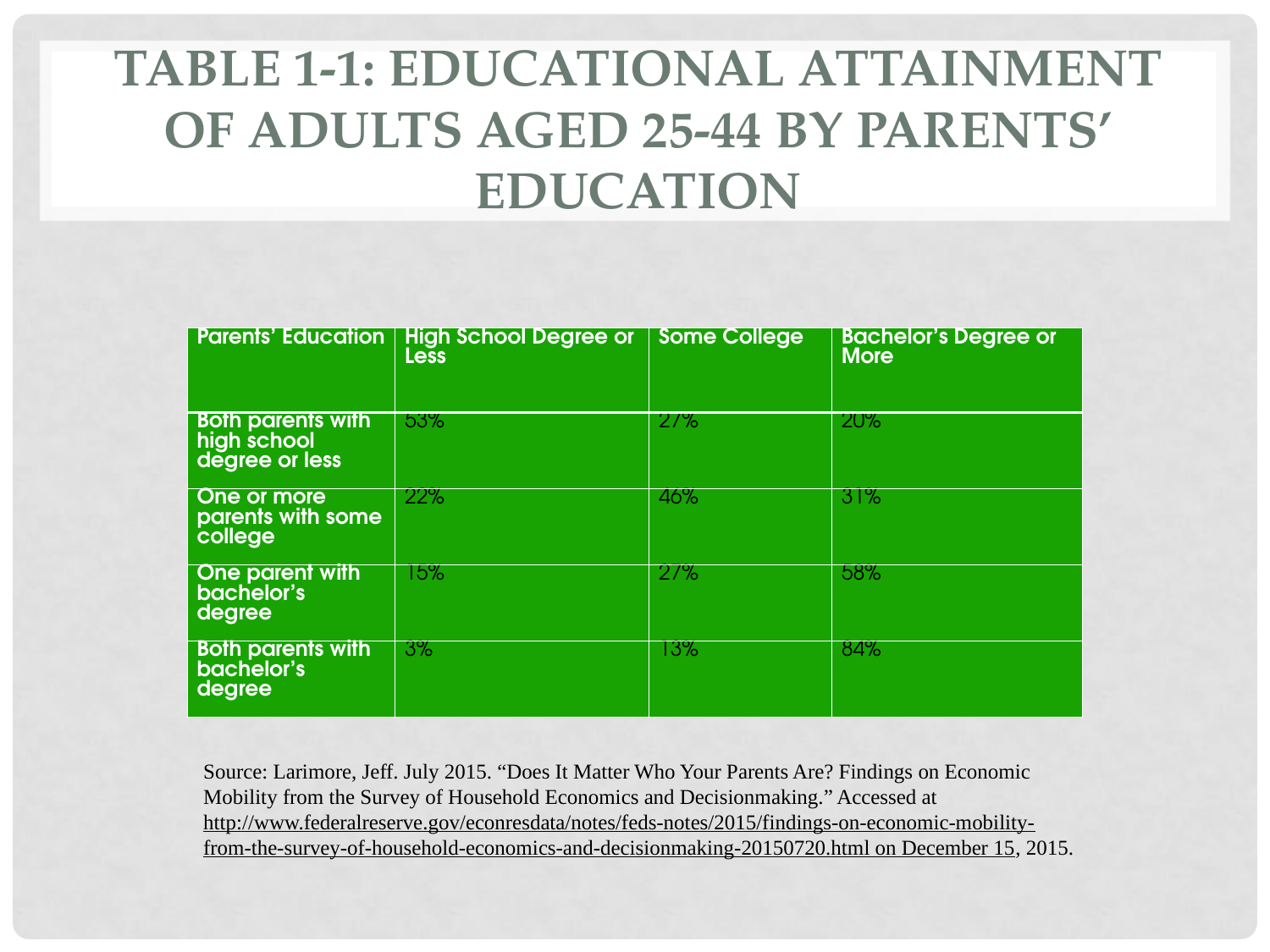

# TABLE 1-1: EDUCATIONAL ATTAINMENT OF ADULTS AGED 25-44 BY PARENTS’ EDUCATION

| Parents’ Education | High School Degree or Less | Some College | Bachelor’s Degree or More |
| --- | --- | --- | --- |
| Both parents with high school degree or less | 53% | 27% | 20% |
| One or more parents with some college | 22% | 46% | 31% |
| One parent with bachelor’s degree | 15% | 27% | 58% |
| Both parents with bachelor’s degree | 3% | 13% | 84% |
Source: Larimore, Jeff. July 2015. “Does It Matter Who Your Parents Are? Findings on Economic Mobility from the Survey of Household Economics and Decisionmaking.” Accessed at http://www.federalreserve.gov/econresdata/notes/feds-notes/2015/findings-on-economic-mobility-from-the-survey-of-household-economics-and-decisionmaking-20150720.html on December 15, 2015.